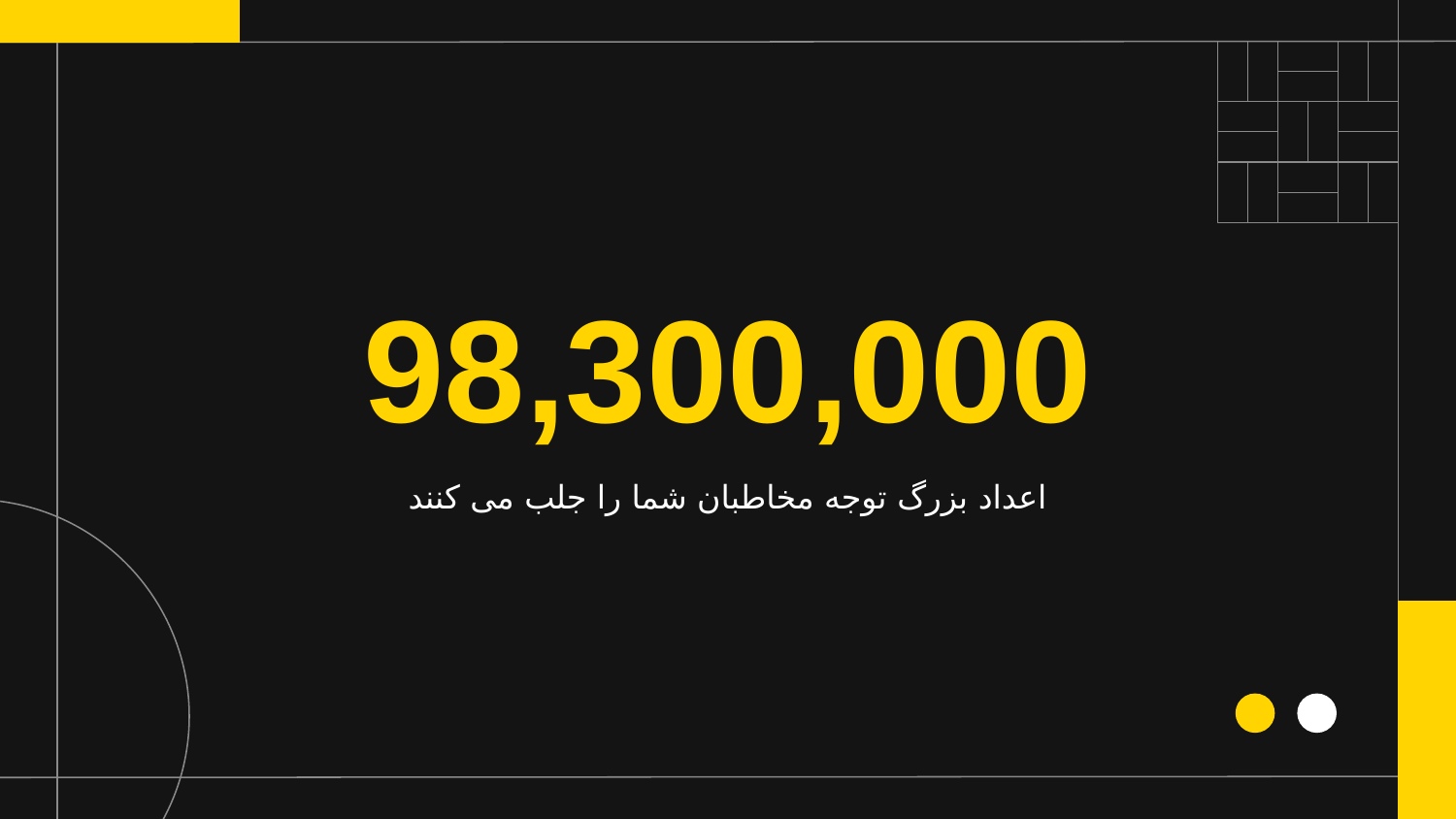

# 98,300,000
اعداد بزرگ توجه مخاطبان شما را جلب می کنند